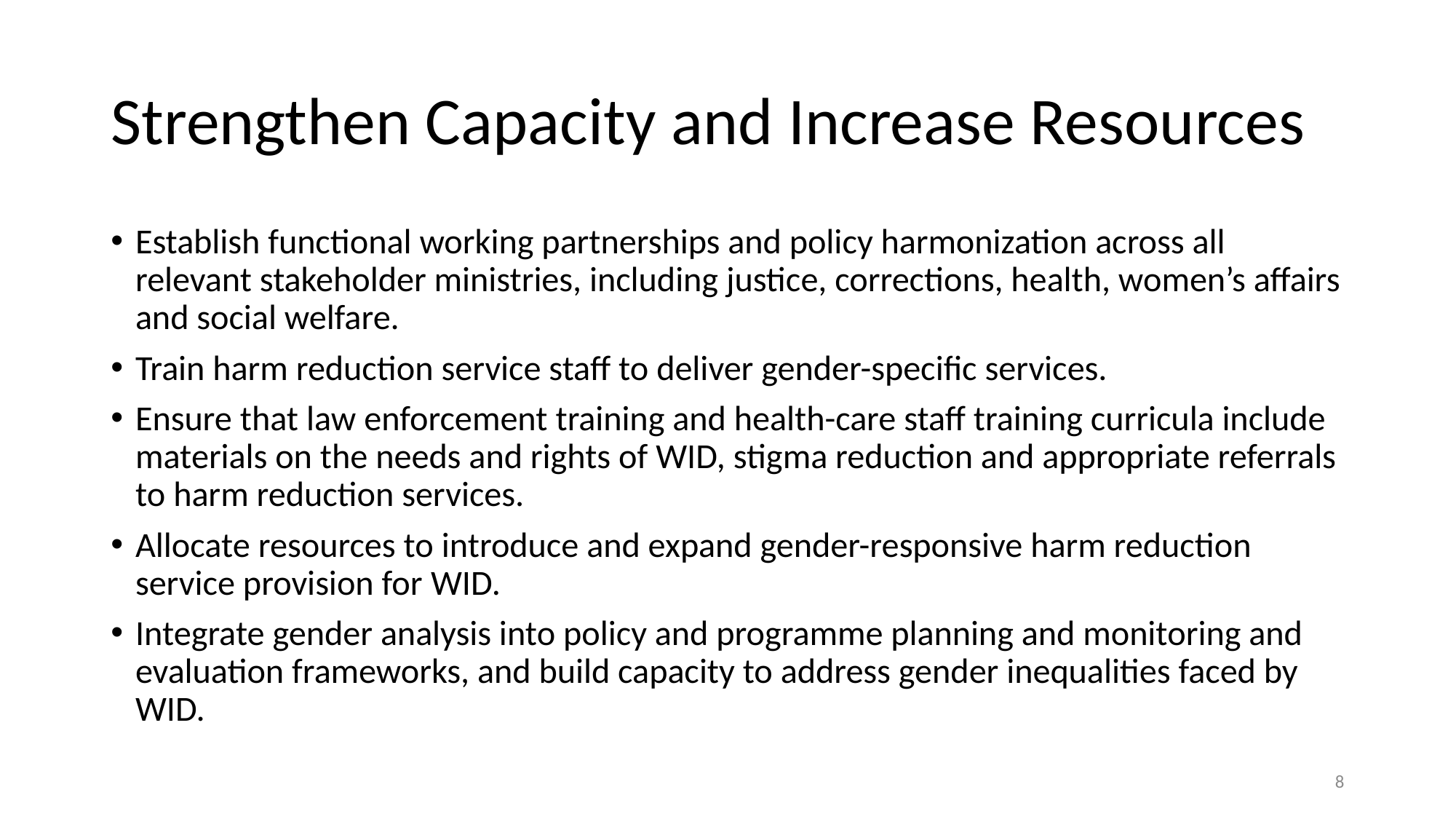

# Strengthen Capacity and Increase Resources
Establish functional working partnerships and policy harmonization across all relevant stakeholder ministries, including justice, corrections, health, women’s affairs and social welfare.
Train harm reduction service staff to deliver gender-specific services.
Ensure that law enforcement training and health-care staff training curricula include materials on the needs and rights of WID, stigma reduction and appropriate referrals to harm reduction services.
Allocate resources to introduce and expand gender-responsive harm reduction service provision for WID.
Integrate gender analysis into policy and programme planning and monitoring and evaluation frameworks, and build capacity to address gender inequalities faced by WID.
8